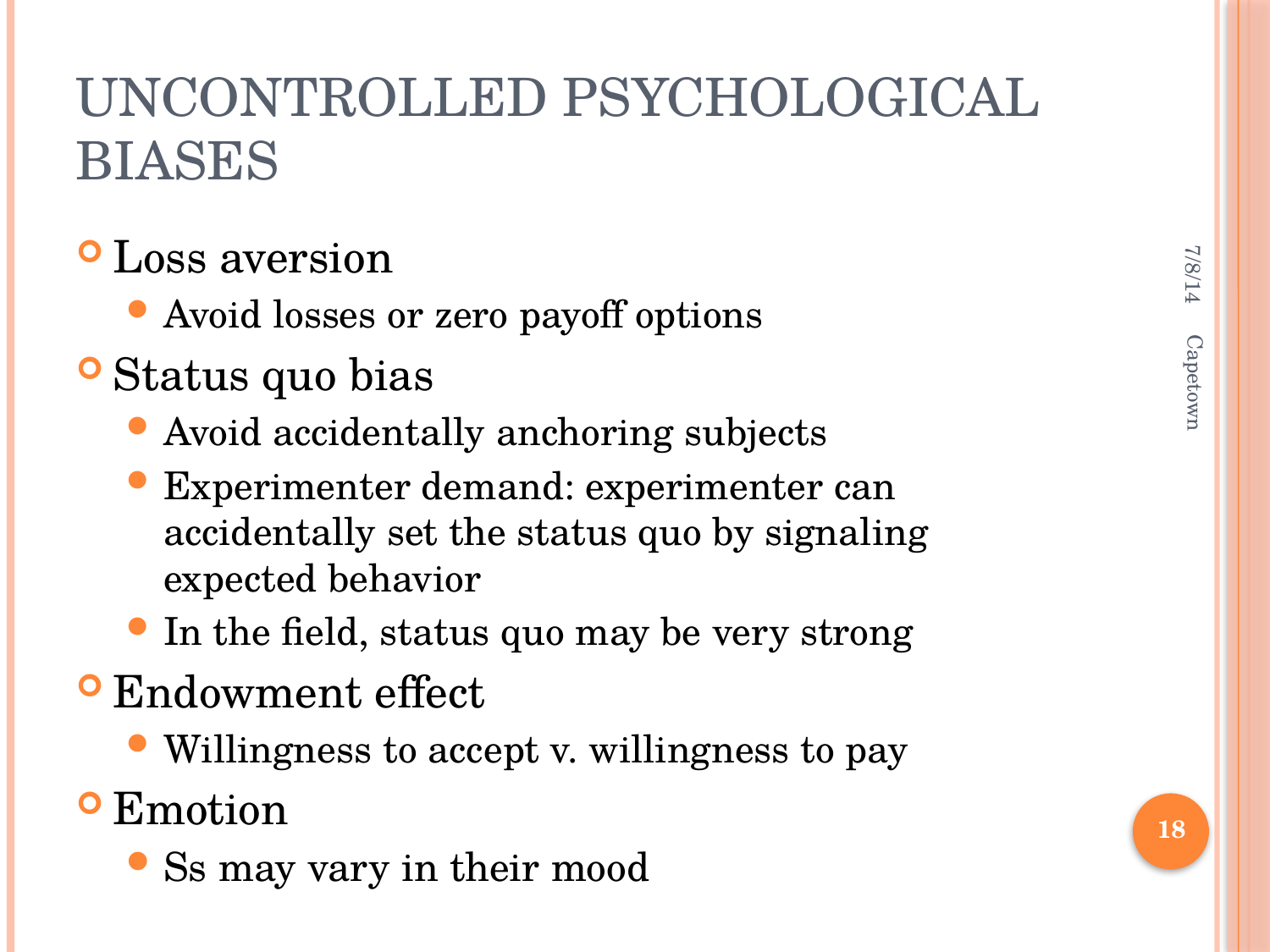

# Uncontrolled Psychological biases
7/8/14
Loss aversion
Avoid losses or zero payoff options
Status quo bias
Avoid accidentally anchoring subjects
Experimenter demand: experimenter can accidentally set the status quo by signaling expected behavior
In the field, status quo may be very strong
Endowment effect
Willingness to accept v. willingness to pay
Emotion
Ss may vary in their mood
Capetown
18